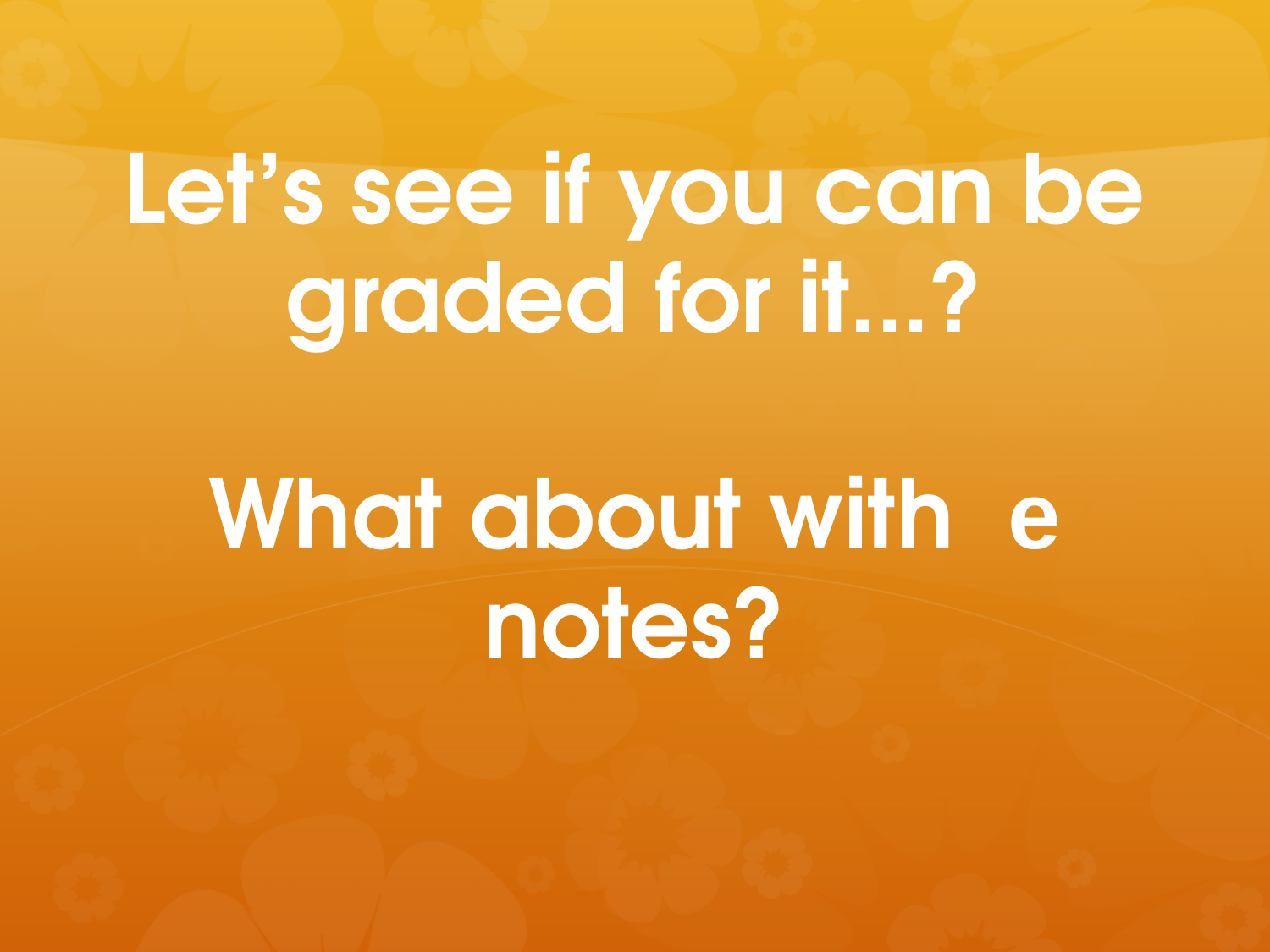

# Let’s see if you can be graded for it...? What about with  e notes?